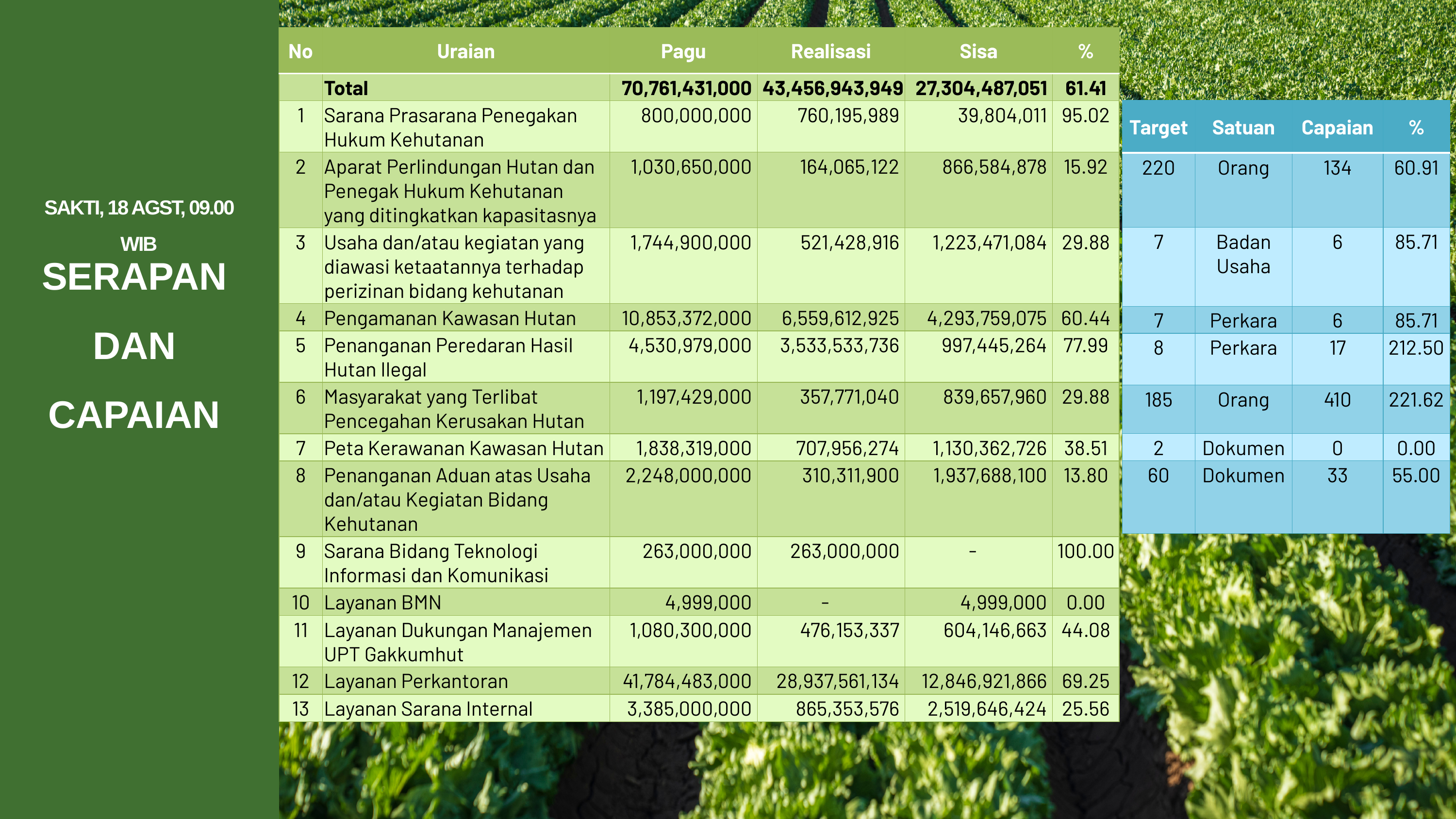

| No | Uraian | Pagu | Realisasi | Sisa | % |
| --- | --- | --- | --- | --- | --- |
|  | Total | 70,761,431,000 | 43,456,943,949 | 27,304,487,051 | 61.41 |
| 1 | Sarana Prasarana Penegakan Hukum Kehutanan | 800,000,000 | 760,195,989 | 39,804,011 | 95.02 |
| 2 | Aparat Perlindungan Hutan dan Penegak Hukum Kehutanan yang ditingkatkan kapasitasnya | 1,030,650,000 | 164,065,122 | 866,584,878 | 15.92 |
| 3 | Usaha dan/atau kegiatan yang diawasi ketaatannya terhadap perizinan bidang kehutanan | 1,744,900,000 | 521,428,916 | 1,223,471,084 | 29.88 |
| 4 | Pengamanan Kawasan Hutan | 10,853,372,000 | 6,559,612,925 | 4,293,759,075 | 60.44 |
| 5 | Penanganan Peredaran Hasil Hutan Ilegal | 4,530,979,000 | 3,533,533,736 | 997,445,264 | 77.99 |
| 6 | Masyarakat yang Terlibat Pencegahan Kerusakan Hutan | 1,197,429,000 | 357,771,040 | 839,657,960 | 29.88 |
| 7 | Peta Kerawanan Kawasan Hutan | 1,838,319,000 | 707,956,274 | 1,130,362,726 | 38.51 |
| 8 | Penanganan Aduan atas Usaha dan/atau Kegiatan Bidang Kehutanan | 2,248,000,000 | 310,311,900 | 1,937,688,100 | 13.80 |
| 9 | Sarana Bidang Teknologi Informasi dan Komunikasi | 263,000,000 | 263,000,000 | - | 100.00 |
| 10 | Layanan BMN | 4,999,000 | - | 4,999,000 | 0.00 |
| 11 | Layanan Dukungan Manajemen UPT Gakkumhut | 1,080,300,000 | 476,153,337 | 604,146,663 | 44.08 |
| 12 | Layanan Perkantoran | 41,784,483,000 | 28,937,561,134 | 12,846,921,866 | 69.25 |
| 13 | Layanan Sarana Internal | 3,385,000,000 | 865,353,576 | 2,519,646,424 | 25.56 |
| Target | Satuan | Capaian | % |
| --- | --- | --- | --- |
| 220 | Orang | 134 | 60.91 |
| 7 | Badan Usaha | 6 | 85.71 |
| 7 | Perkara | 6 | 85.71 |
| 8 | Perkara | 17 | 212.50 |
| 185 | Orang | 410 | 221.62 |
| 2 | Dokumen | 0 | 0.00 |
| 60 | Dokumen | 33 | 55.00 |
SAKTI, 18 AGST, 09.00 WIB
SERAPAN
DAN
CAPAIAN